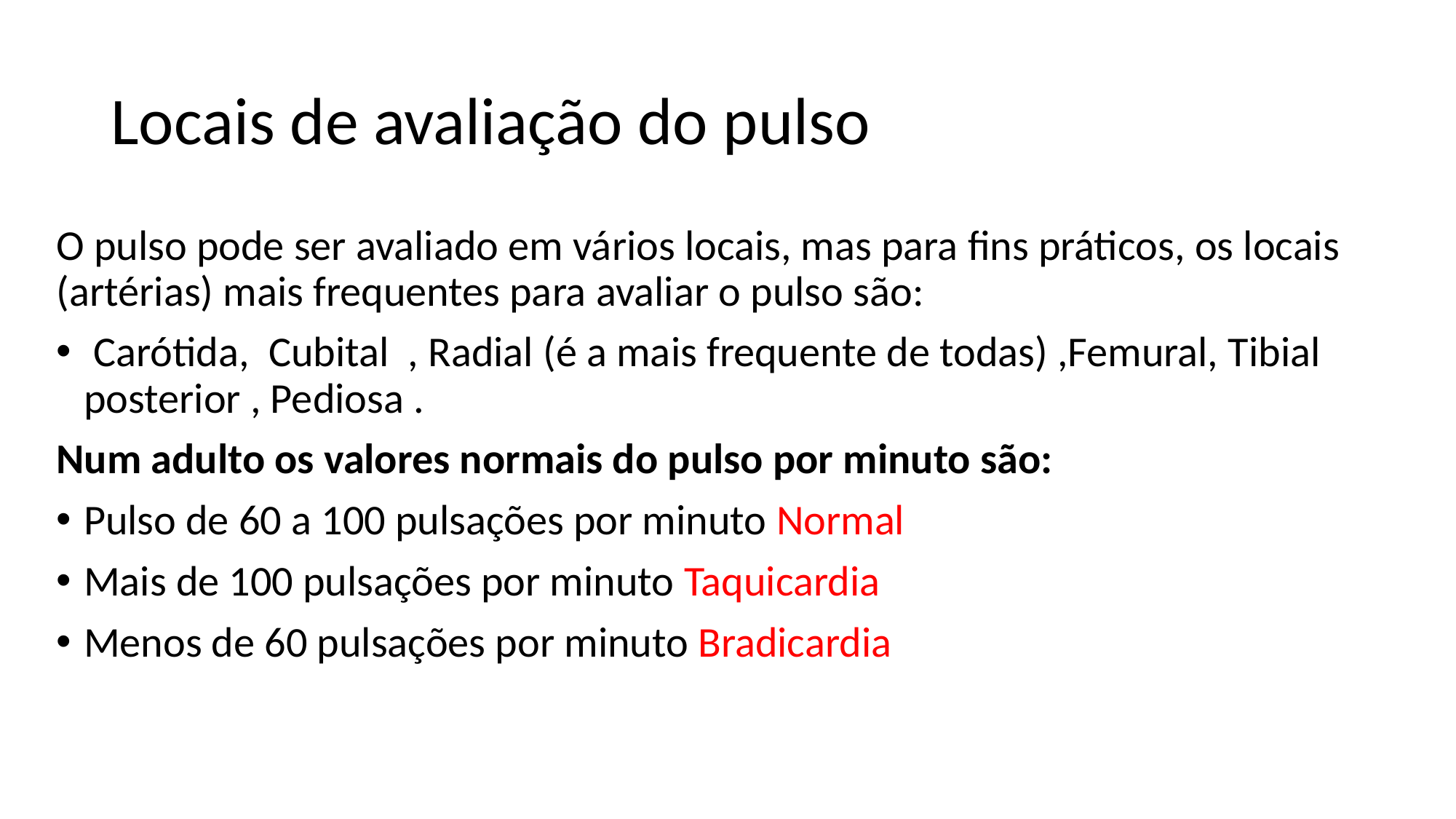

# Locais de avaliação do pulso
O pulso pode ser avaliado em vários locais, mas para fins práticos, os locais (artérias) mais frequentes para avaliar o pulso são:
 Carótida,  Cubital  , Radial (é a mais frequente de todas) ,Femural, Tibial posterior , Pediosa .
Num adulto os valores normais do pulso por minuto são:
Pulso de 60 a 100 pulsações por minuto Normal
Mais de 100 pulsações por minuto Taquicardia
Menos de 60 pulsações por minuto Bradicardia